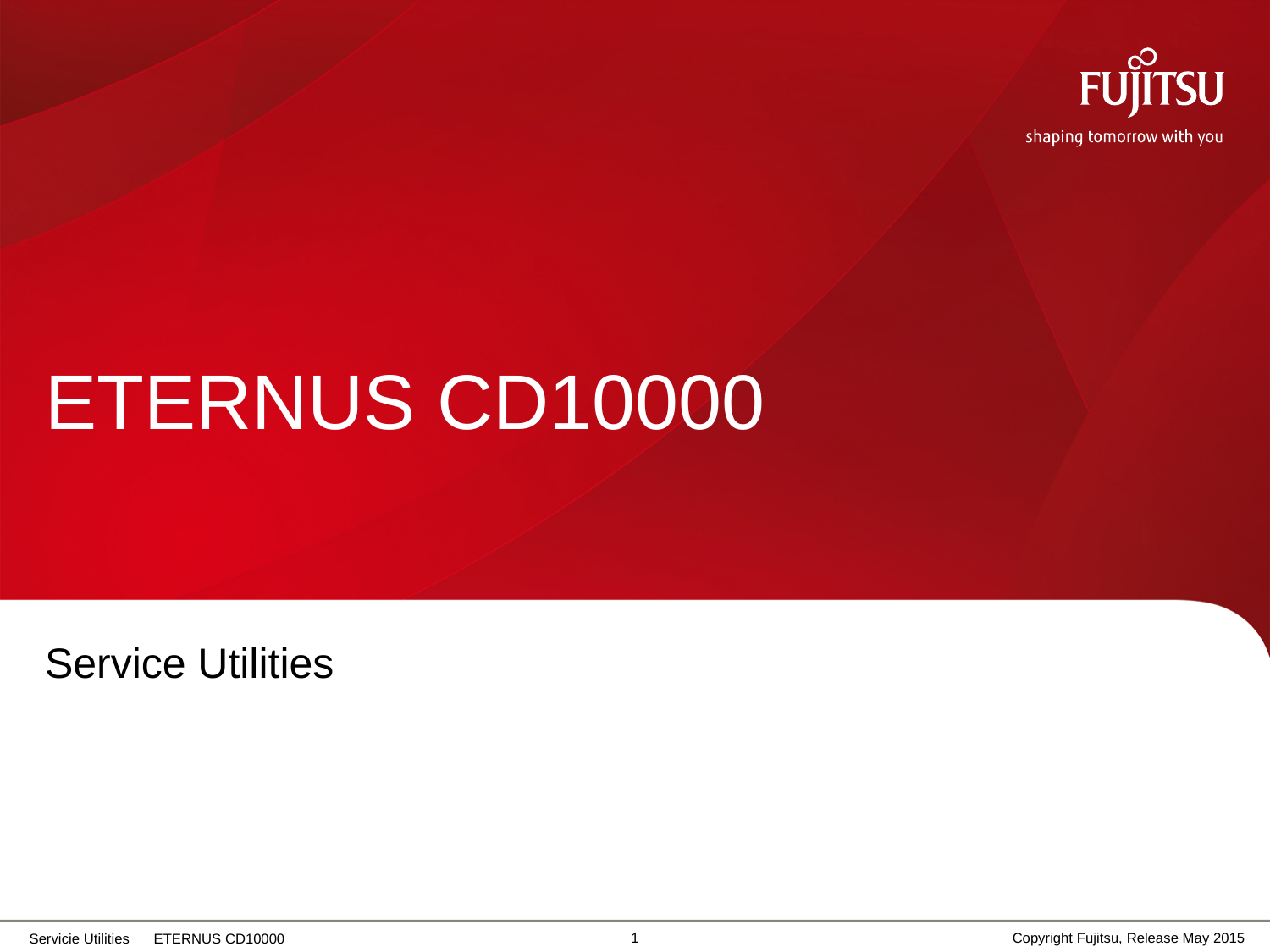

# ETERNUS CD10000
Service Utilities
1
Copyright Fujitsu, Release May 2015
Servicie Utilities      ETERNUS CD10000